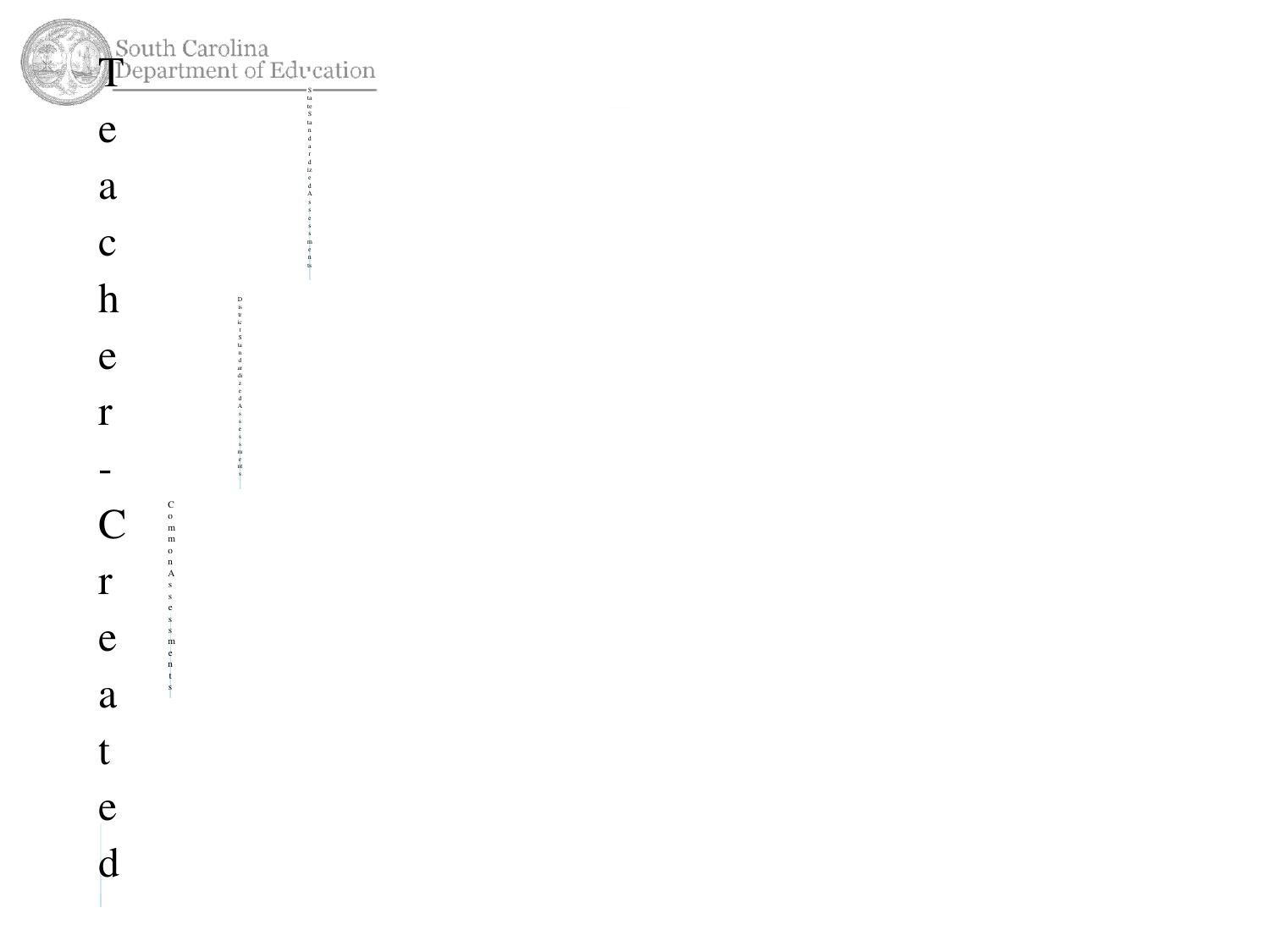

State Standardized Assessments
Common Assessments
District Standardized Assessments